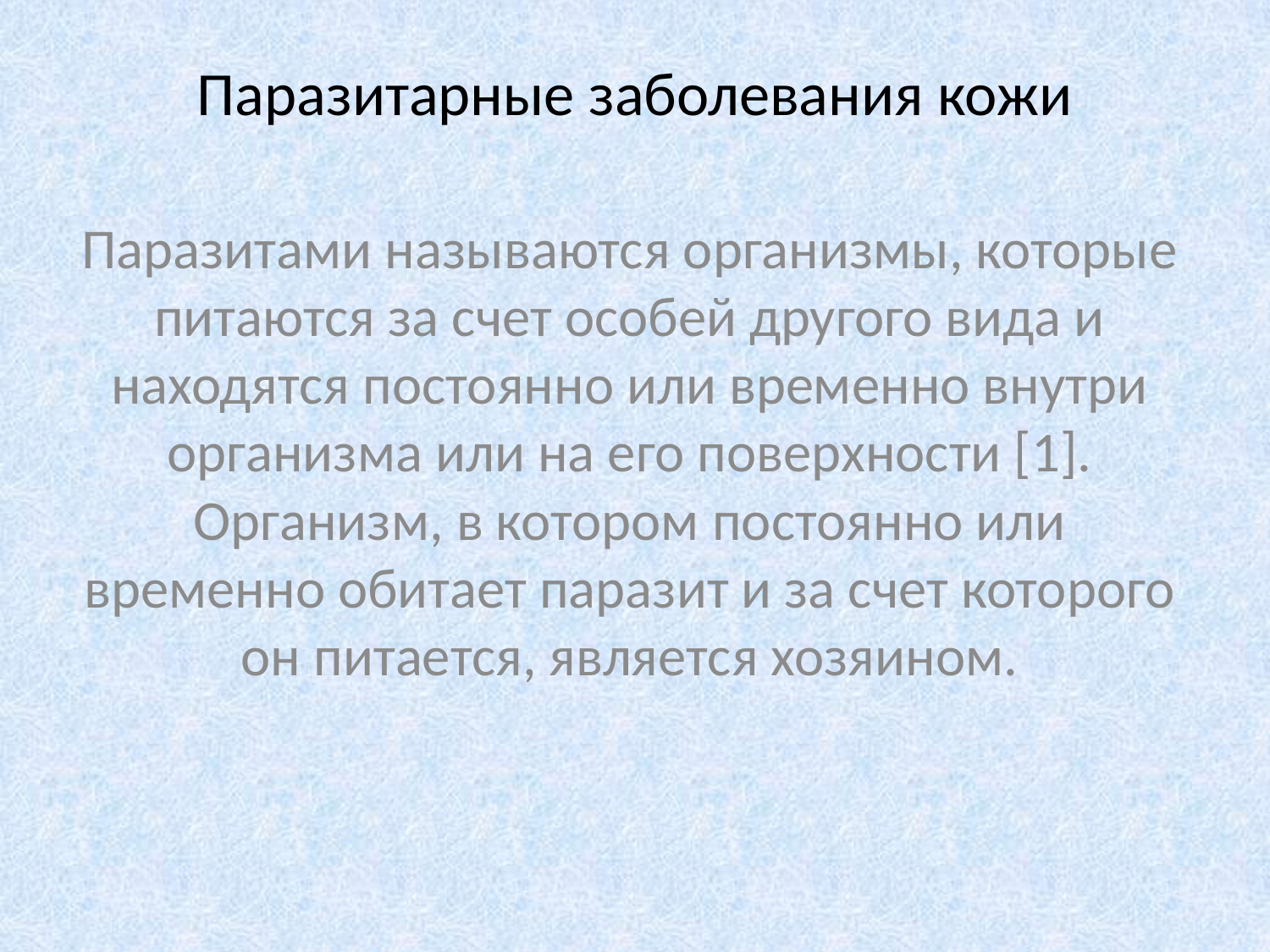

# Паразитарные заболевания кожи
Паразитами называются организмы, которые питаются за счет особей другого вида и находятся постоянно или временно внутри организма или на его поверхности [1]. Организм, в котором постоянно или временно обитает паразит и за счет которого он питается, является хозяином.